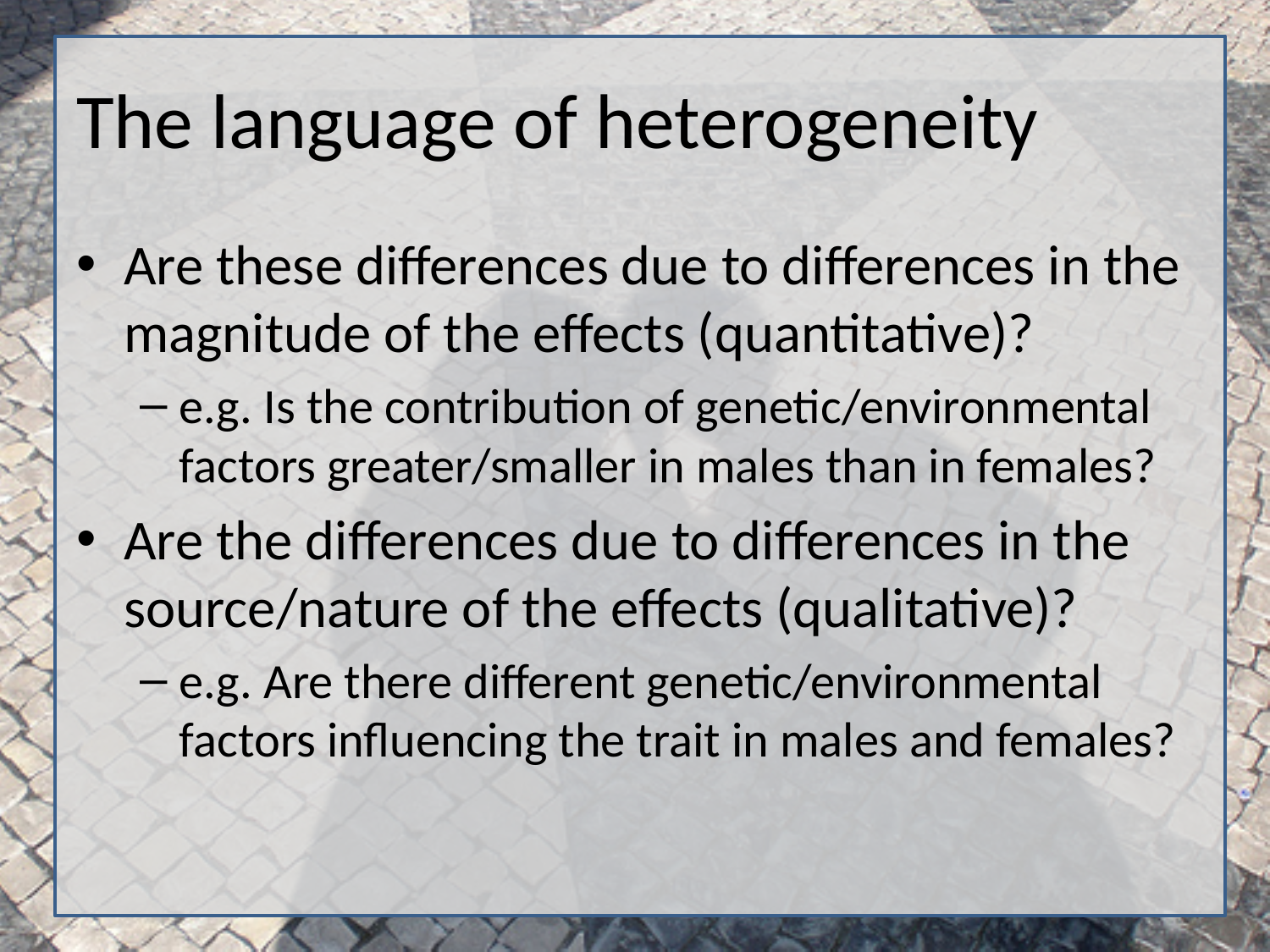

# The language of heterogeneity
Are these differences due to differences in the magnitude of the effects (quantitative)?
e.g. Is the contribution of genetic/environmental factors greater/smaller in males than in females?
Are the differences due to differences in the source/nature of the effects (qualitative)?
e.g. Are there different genetic/environmental factors influencing the trait in males and females?